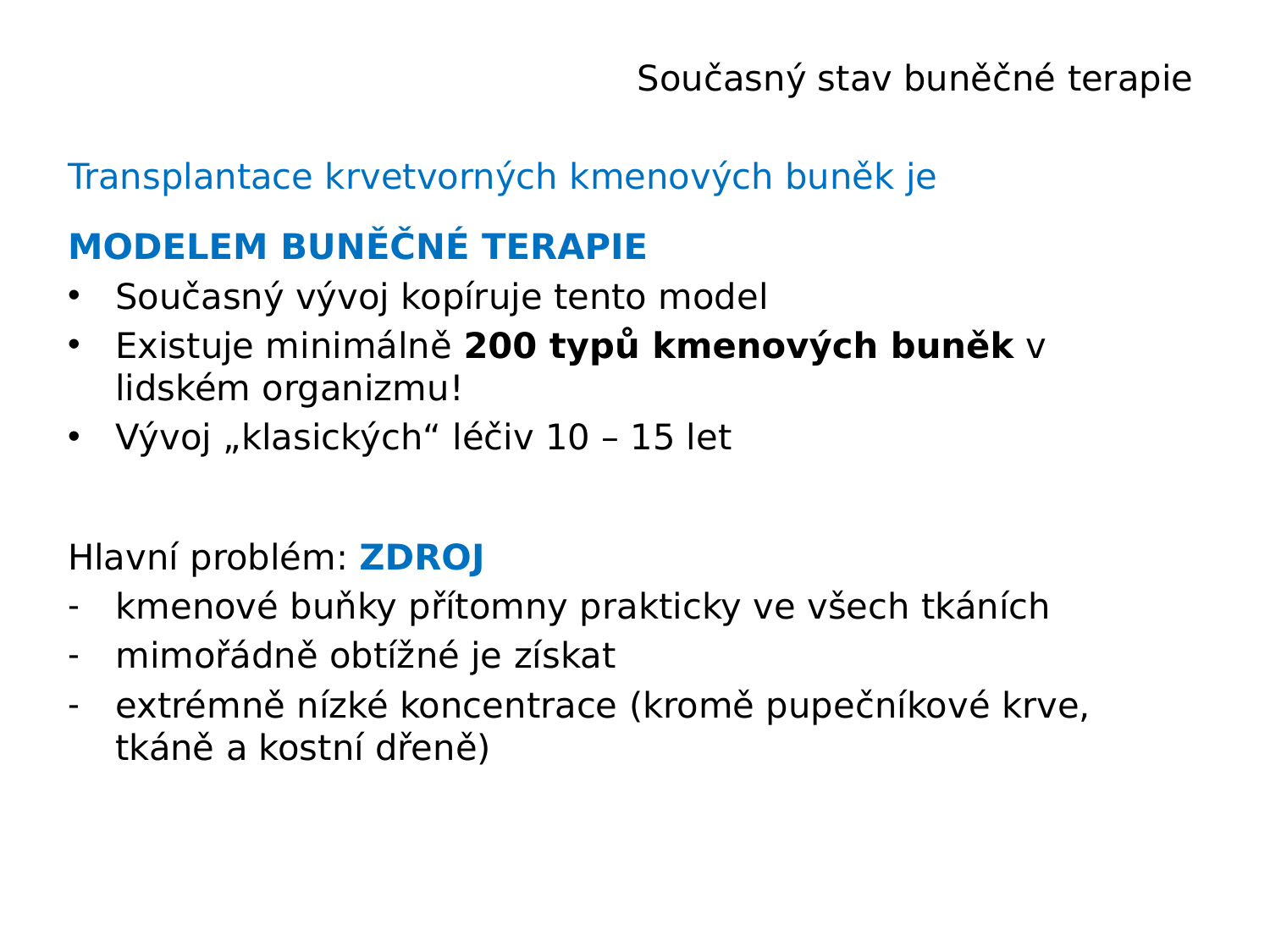

# Současný stav buněčné terapie
Transplantace krvetvorných kmenových buněk je
MODELEM BUNĚČNÉ TERAPIE
Současný vývoj kopíruje tento model
Existuje minimálně 200 typů kmenových buněk v lidském organizmu!
Vývoj „klasických“ léčiv 10 – 15 let

Hlavní problém: ZDROJ
kmenové buňky přítomny prakticky ve všech tkáních
mimořádně obtížné je získat
extrémně nízké koncentrace (kromě pupečníkové krve, tkáně a kostní dřeně)